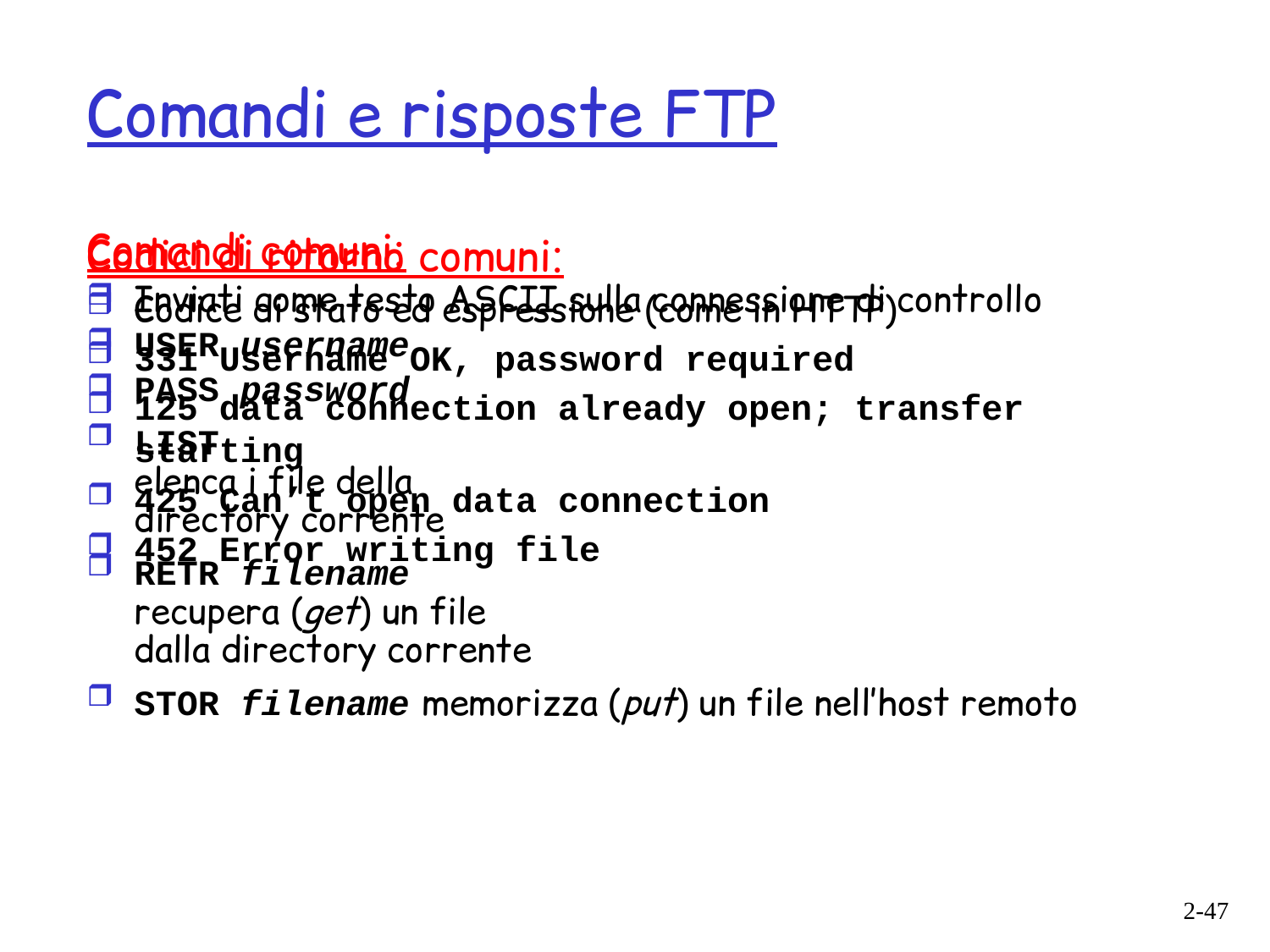

# Comandi e risposte FTP
Comandi comuni:
Inviati come testo ASCII sulla connessione di controllo
USER username
PASS password
LIST
elenca i file della
directory corrente
RETR filename
recupera (get) un file
dalla directory corrente
STOR filename memorizza (put) un file nell’host remoto
Codici di ritorno comuni:
Codice di stato ed espressione (come in HTTP)
331 Username OK, password required
125 data connection already open; transfer starting
425 Can’t open data connection
452 Error writing file
2-47